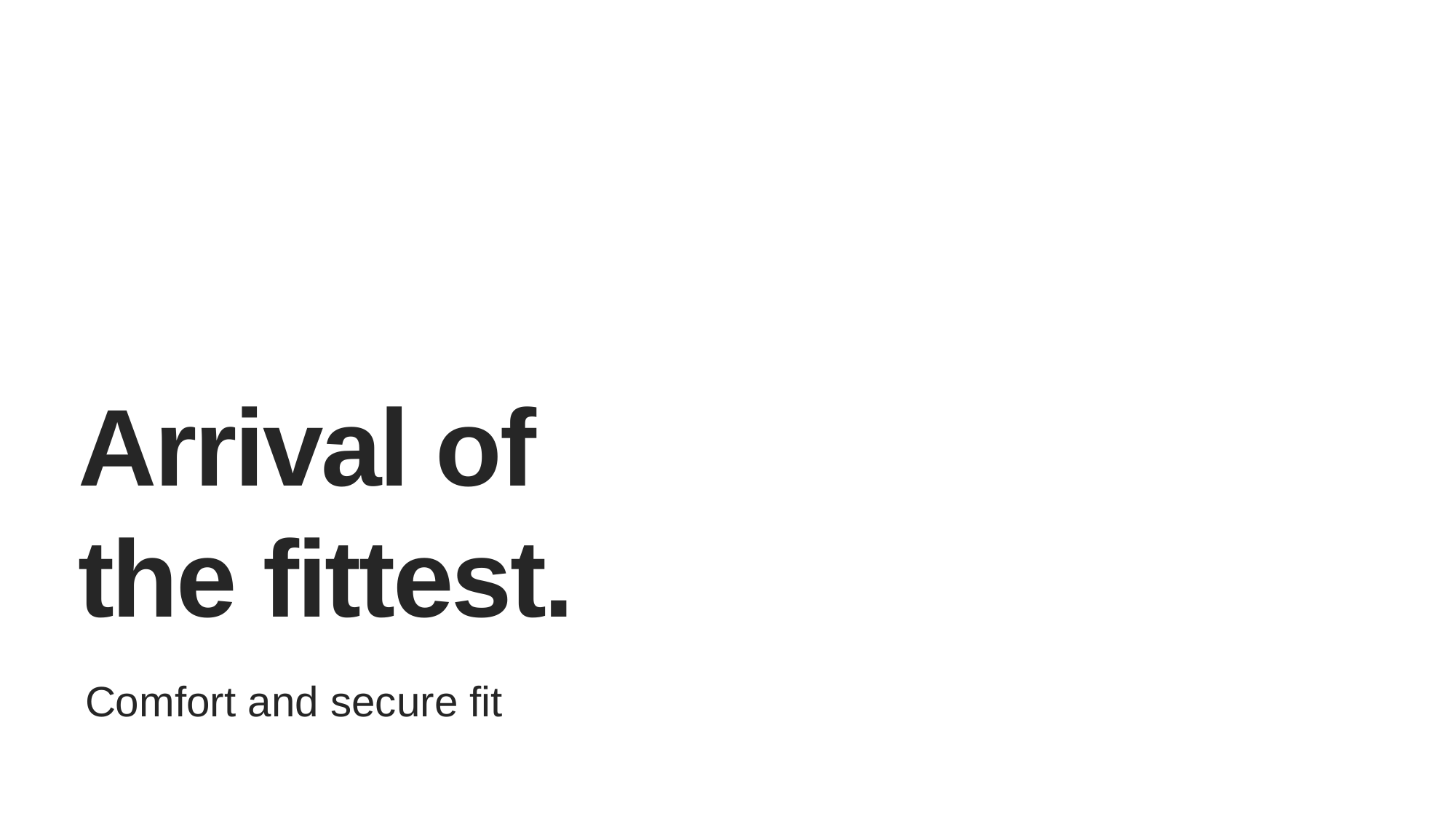

Arrival of
the fittest.
Comfort and secure fit